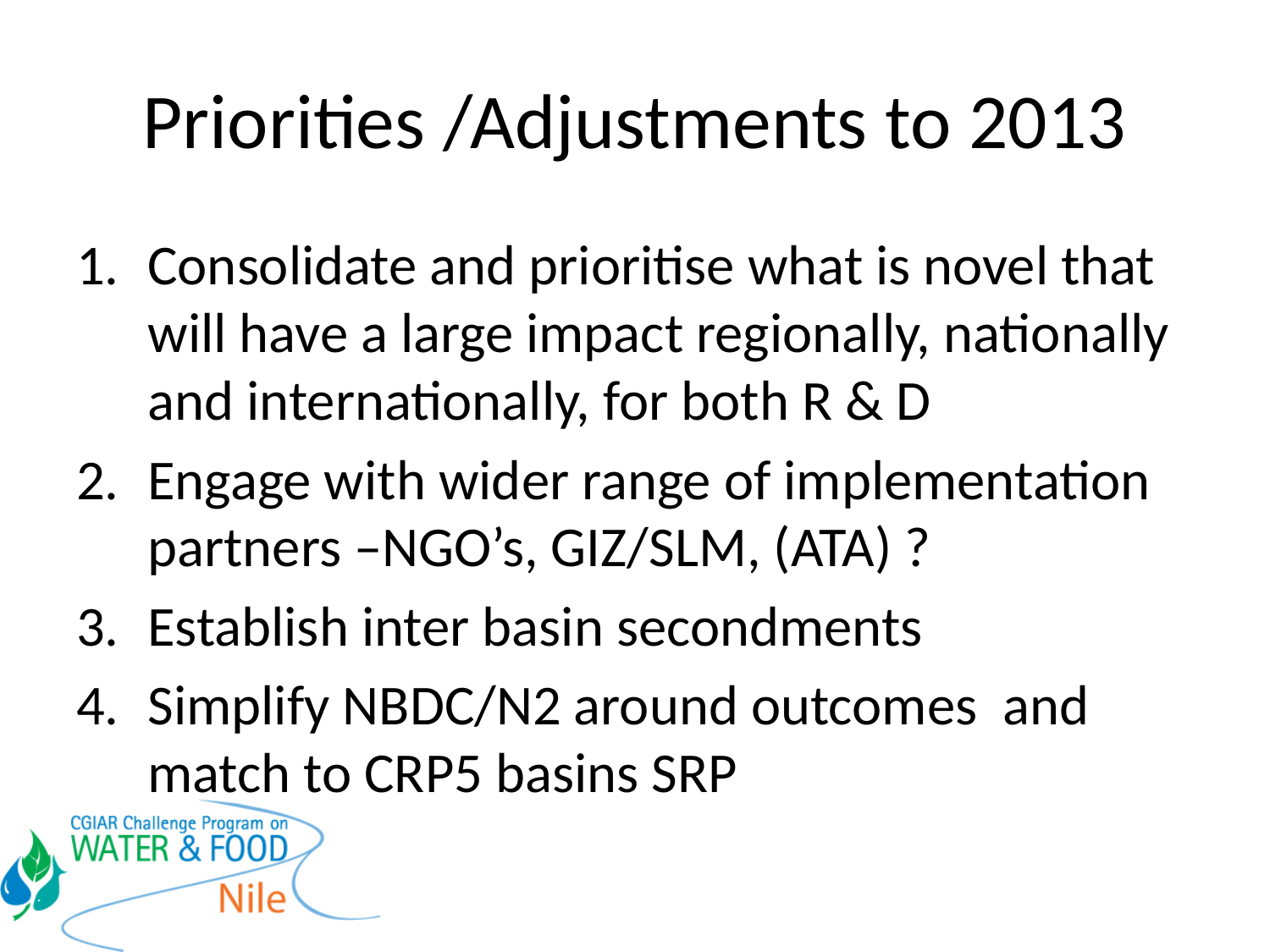

# Priorities /Adjustments to 2013
Consolidate and prioritise what is novel that will have a large impact regionally, nationally and internationally, for both R & D
Engage with wider range of implementation partners –NGO’s, GIZ/SLM, (ATA) ?
Establish inter basin secondments
Simplify NBDC/N2 around outcomes  and match to CRP5 basins SRP